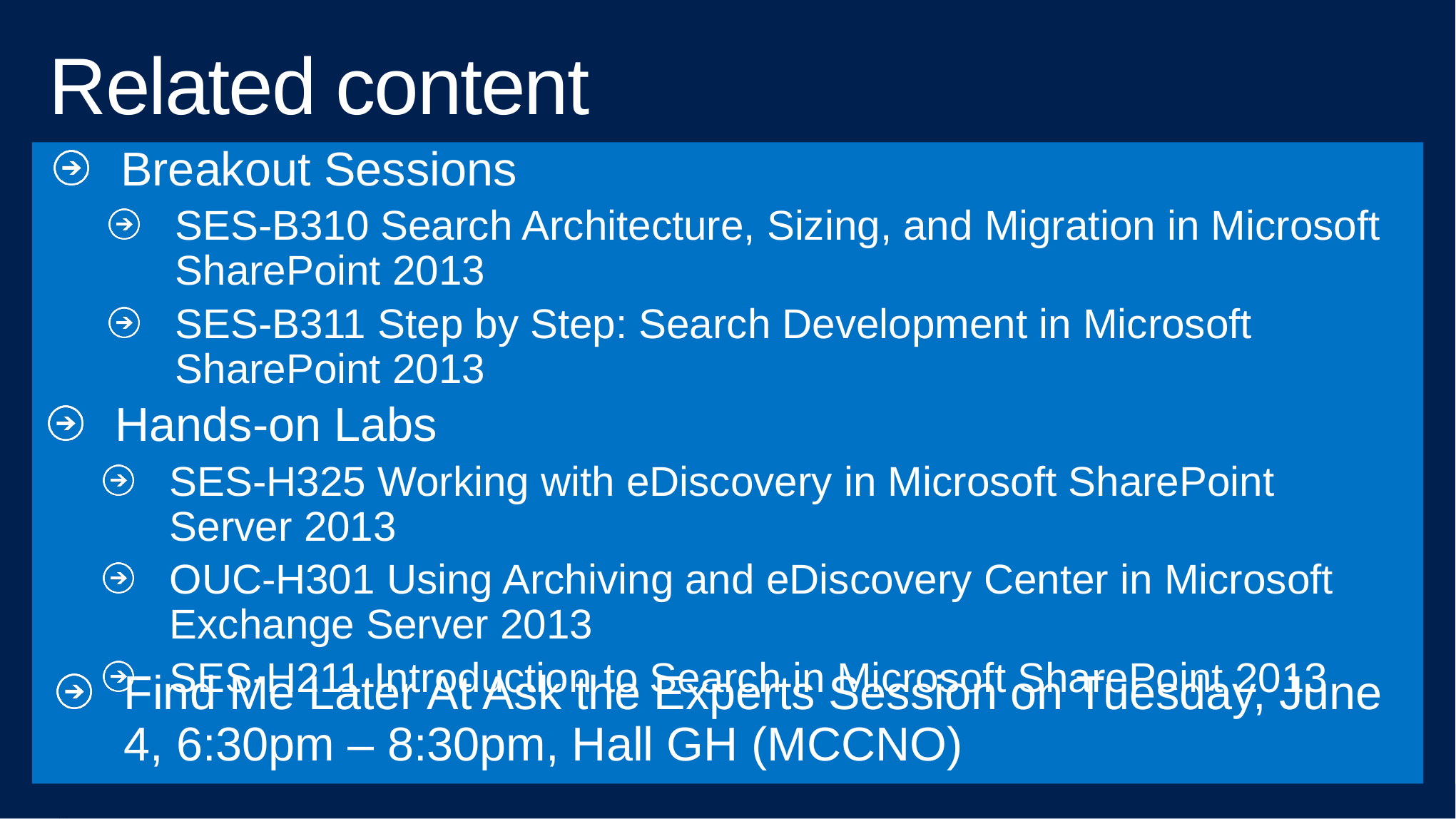

# Related content
Breakout Sessions
SES-B310 Search Architecture, Sizing, and Migration in Microsoft SharePoint 2013
SES-B311 Step by Step: Search Development in Microsoft SharePoint 2013

Hands-on Labs
SES-H325 Working with eDiscovery in Microsoft SharePoint Server 2013
OUC-H301 Using Archiving and eDiscovery Center in Microsoft Exchange Server 2013
SES-H211 Introduction to Search in Microsoft SharePoint 2013
Find Me Later At Ask the Experts Session on Tuesday, June 4, 6:30pm – 8:30pm, Hall GH (MCCNO)